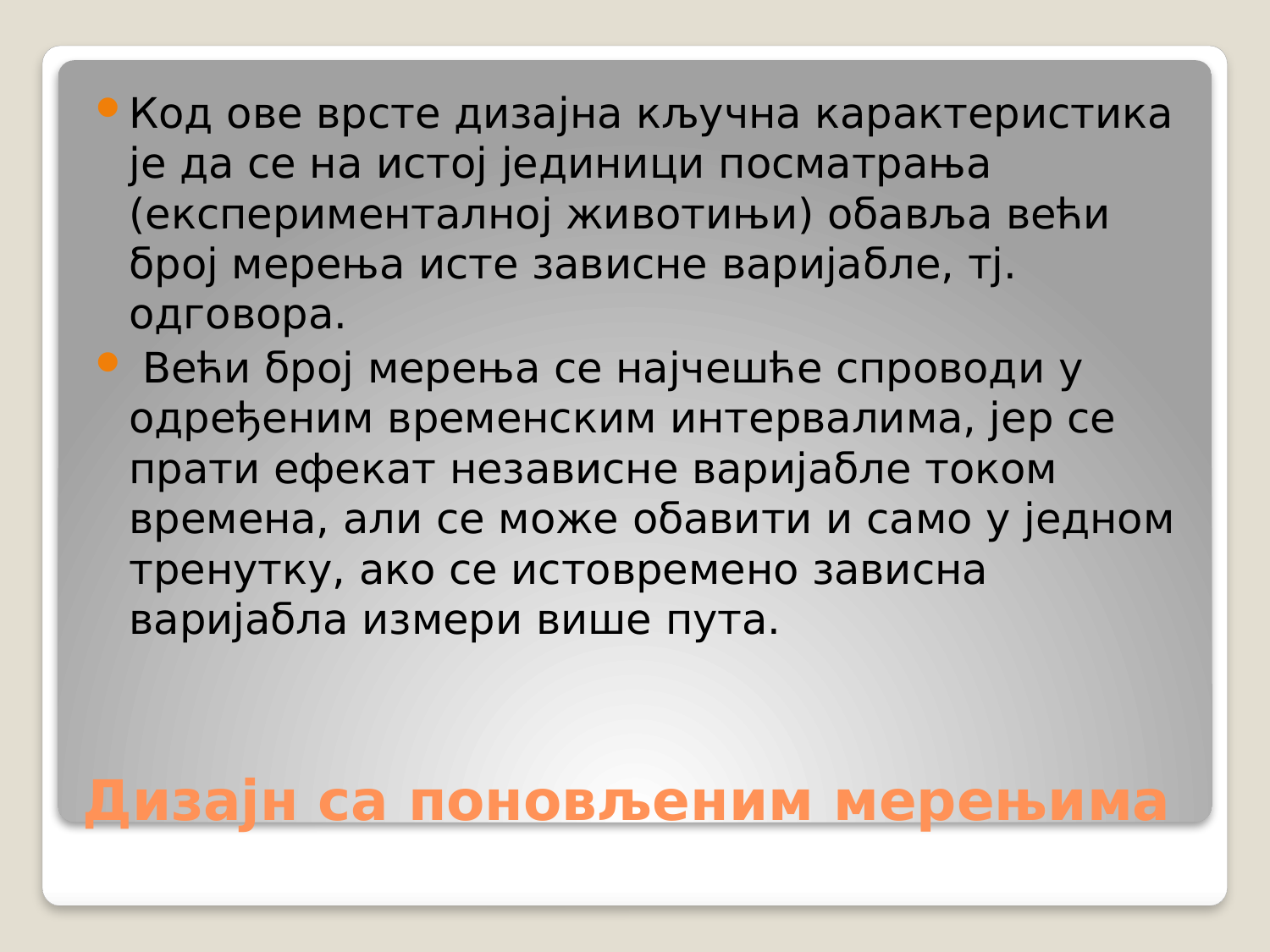

Код ове врсте дизајна кључна карактеристика је да се на истој јединици посматрања (експерименталној животињи) обавља већи број мерења исте зависне варијабле, тј. одговора.
 Већи број мерења се најчешће спроводи у одређеним временским интервалима, јер се прати ефекат независне варијабле током времена, али се може обавити и само у једном тренутку, ако се истовремено зависна варијабла измери више пута.
# Дизајн са поновљеним мерењима